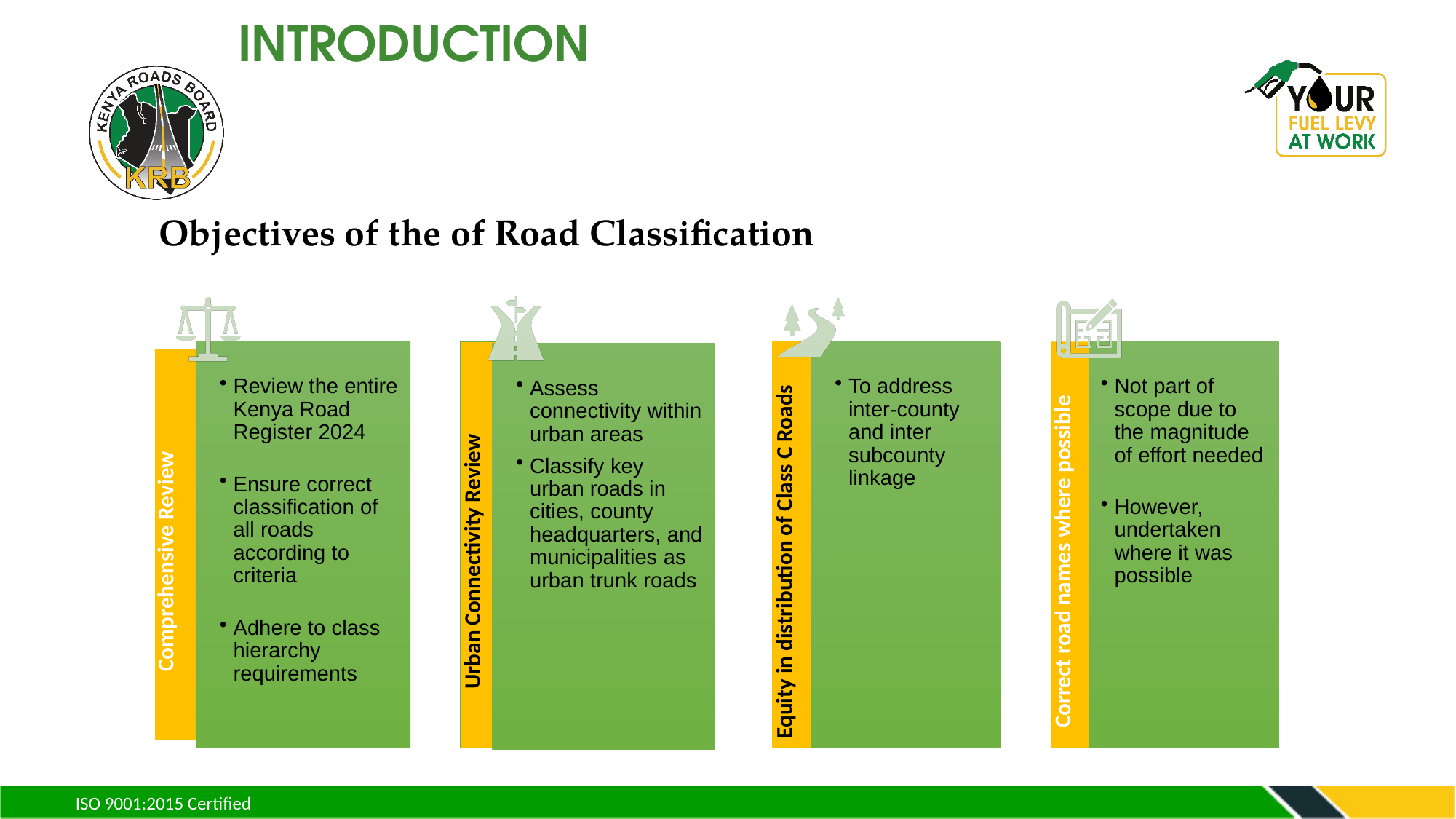

INTRODUCTION
Objectives of the of Road Classification
Comprehensive Review
Review the entire Kenya Road Register 2024

Ensure correct classification of all roads according to criteria

Adhere to class hierarchy requirements
Urban Connectivity Review
Assess connectivity within urban areas
Classify key urban roads in cities, county headquarters, and municipalities as urban trunk roads
Equity in distribution of Class C Roads
To address inter-county and inter subcounty linkage
Correct road names where possible
Not part of scope due to the magnitude of effort needed

However,  undertaken where it was possible